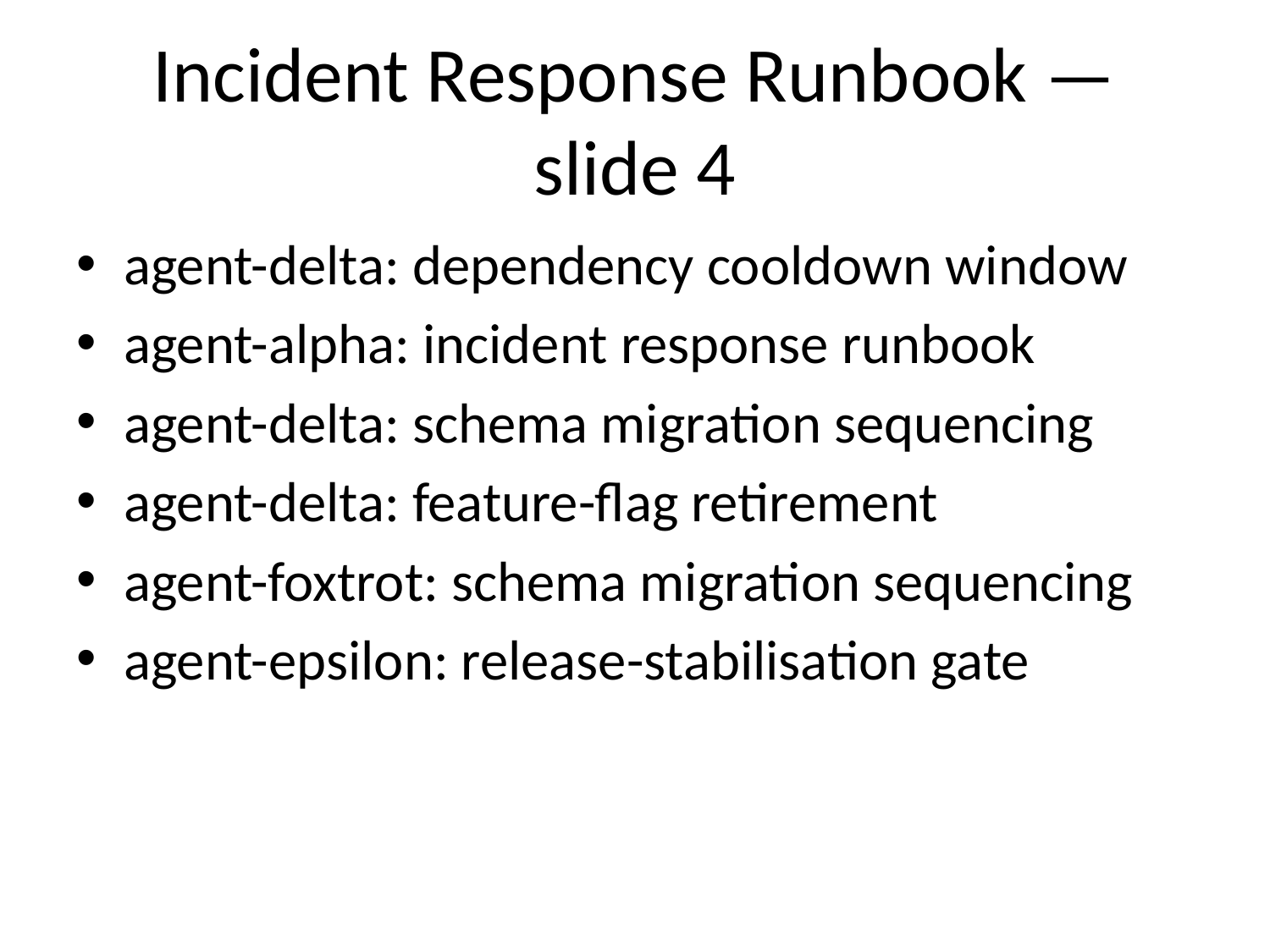

# Incident Response Runbook — slide 4
agent-delta: dependency cooldown window
agent-alpha: incident response runbook
agent-delta: schema migration sequencing
agent-delta: feature-flag retirement
agent-foxtrot: schema migration sequencing
agent-epsilon: release-stabilisation gate